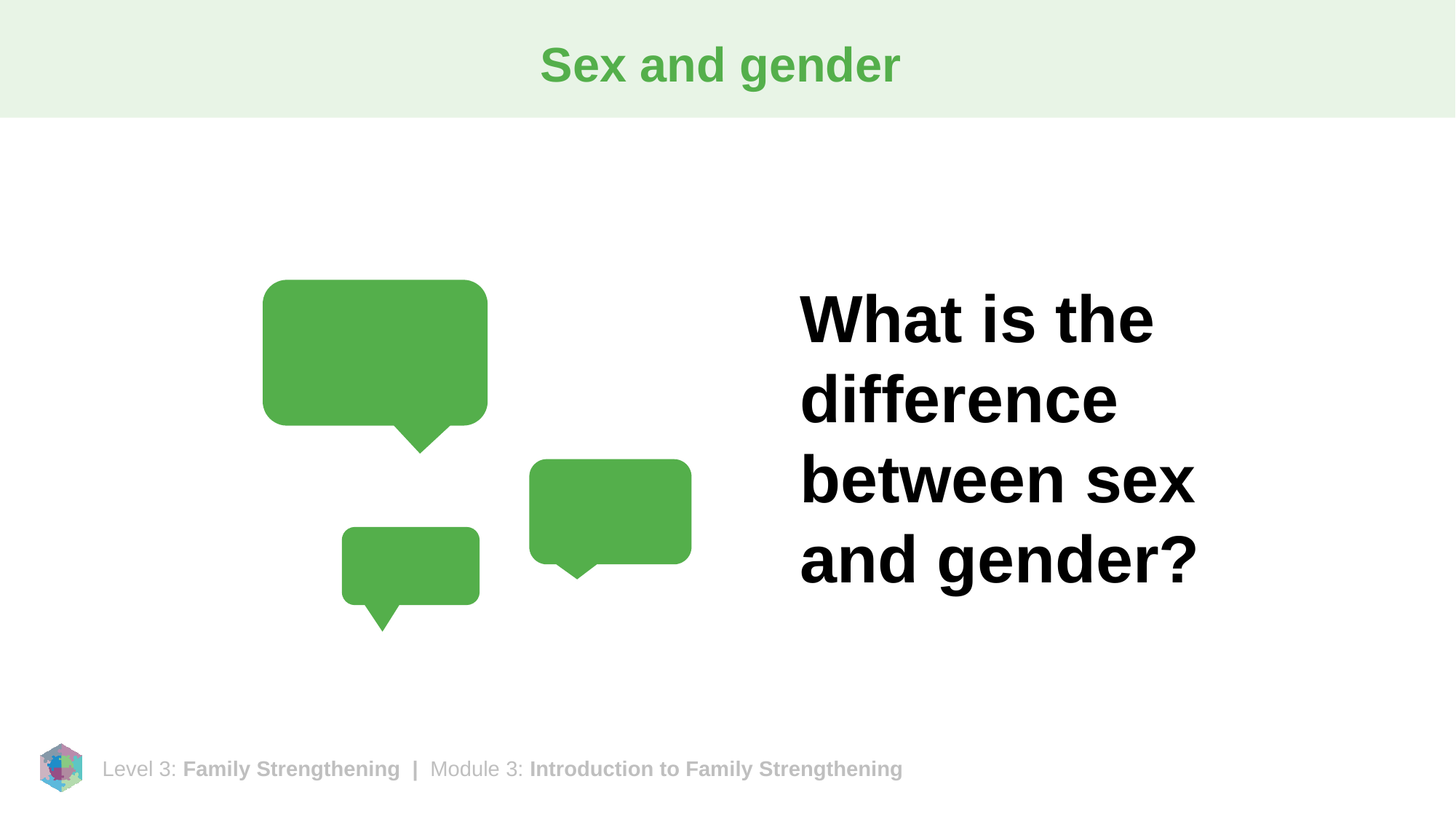

# Sex and gender
What is the difference between sex and gender?